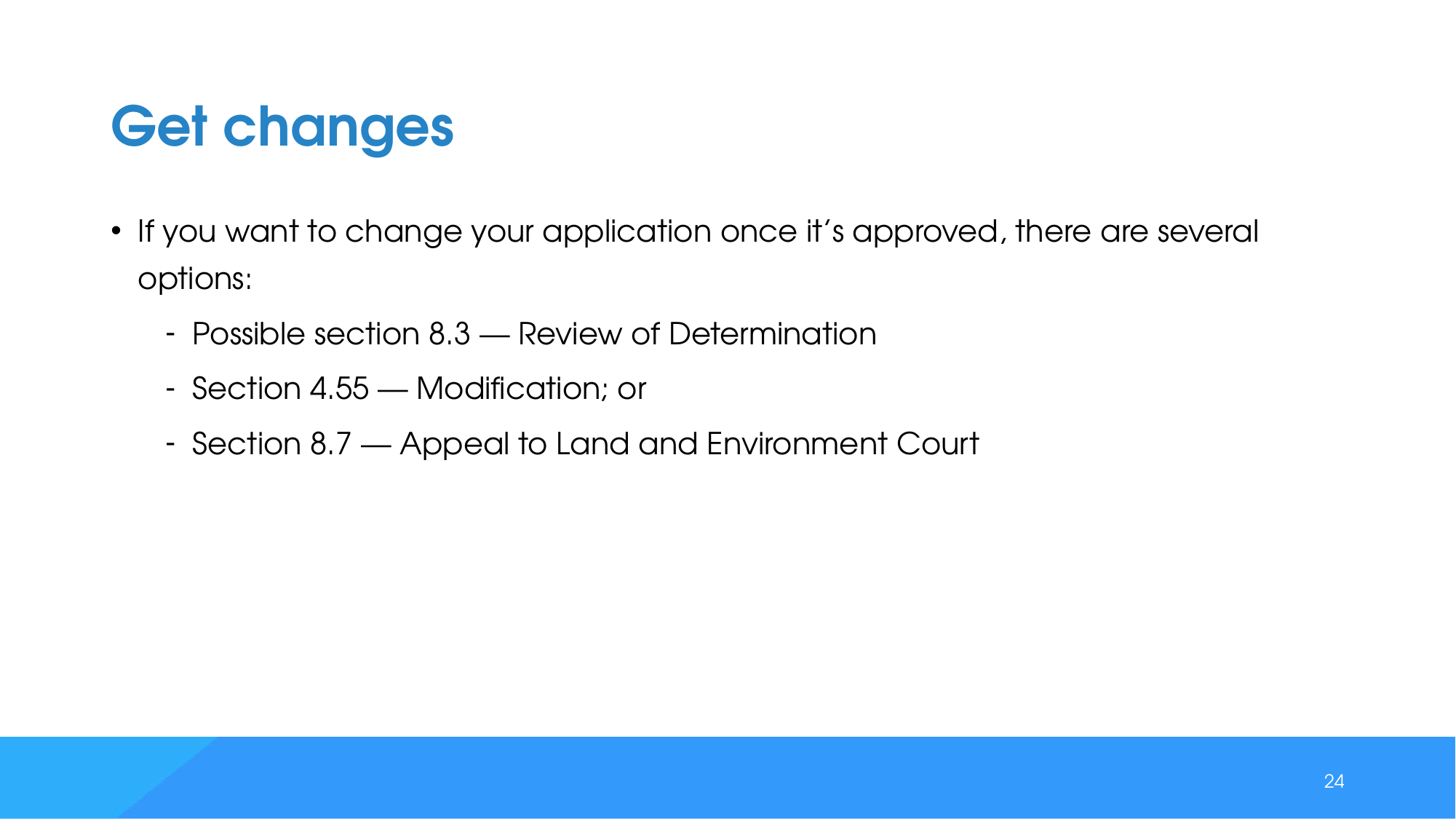

# Get changes
If you want to change your application once it’s approved, there are several options:
Possible section 8.3 — Review of Determination
Section 4.55 — Modification; or
Section 8.7 — Appeal to Land and Environment Court
24